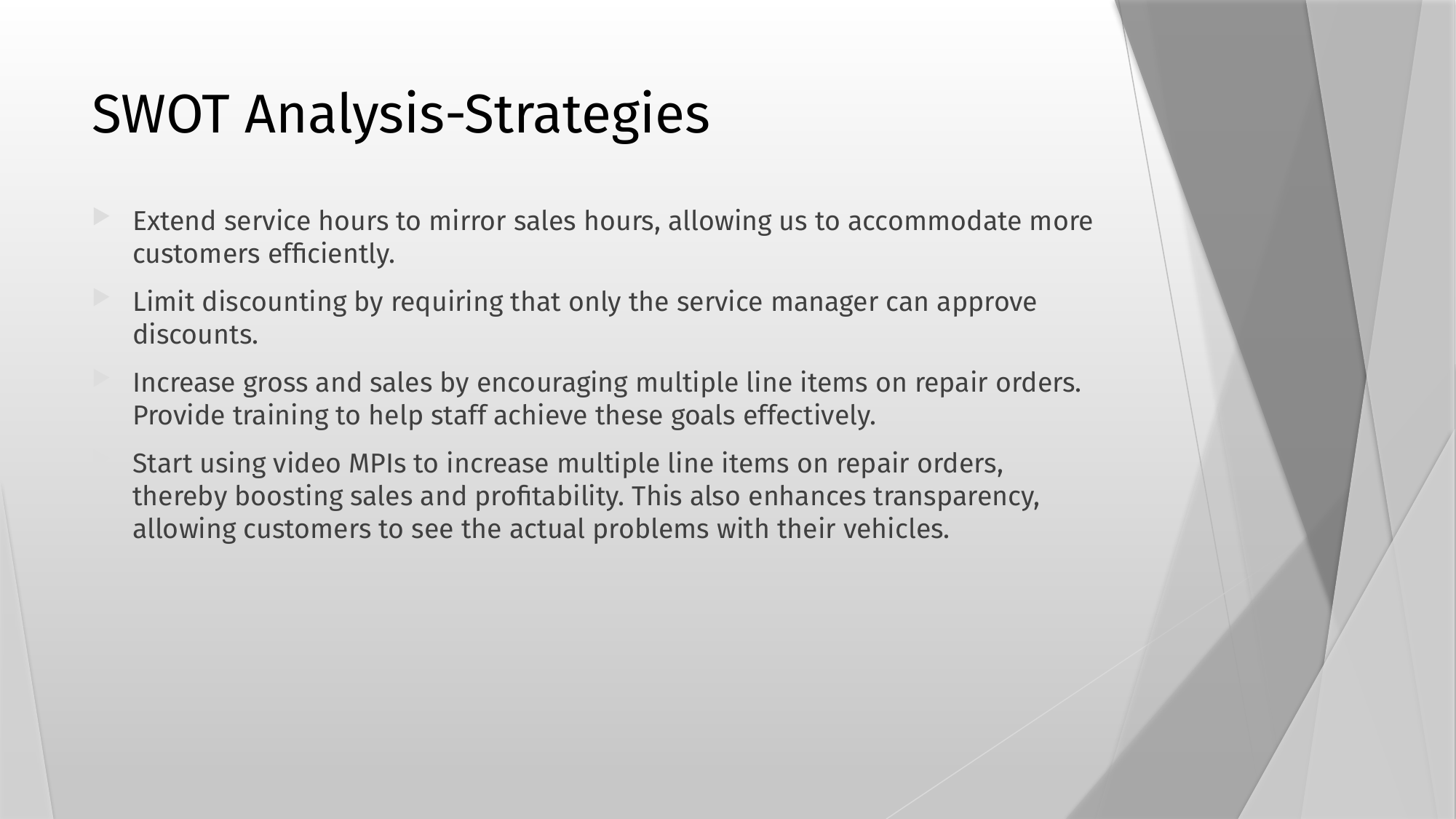

# SWOT Analysis-Strategies

Extend service hours to mirror sales hours, allowing us to accommodate more customers efficiently.
Limit discounting by requiring that only the service manager can approve discounts.
Increase gross and sales by encouraging multiple line items on repair orders. Provide training to help staff achieve these goals effectively.
Start using video MPIs to increase multiple line items on repair orders, thereby boosting sales and profitability. This also enhances transparency, allowing customers to see the actual problems with their vehicles.